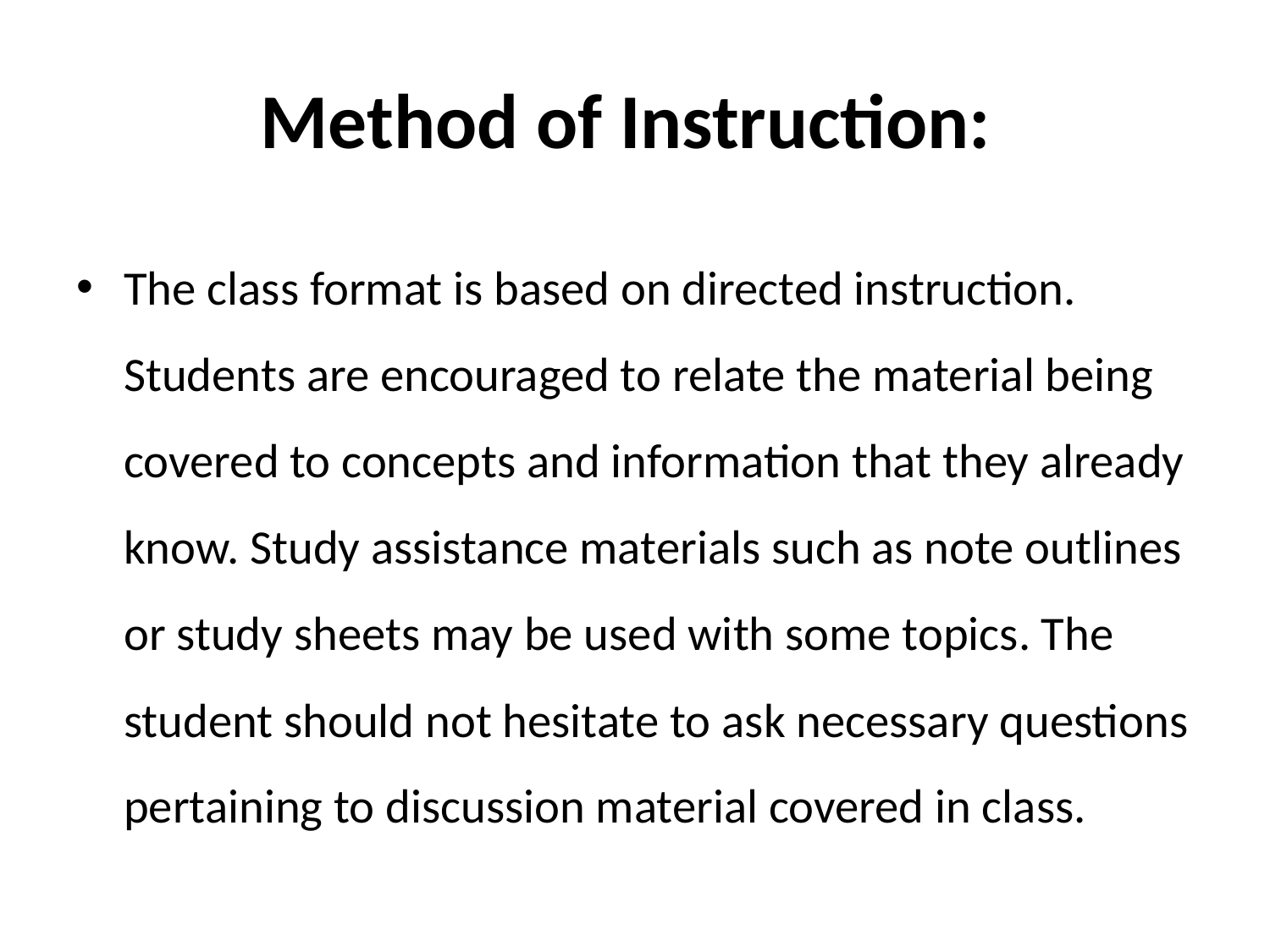

# Method of Instruction:
The class format is based on directed instruction.  Students are encouraged to relate the material being covered to concepts and information that they already know. Study assistance materials such as note outlines or study sheets may be used with some topics. The student should not hesitate to ask necessary questions pertaining to discussion material covered in class.